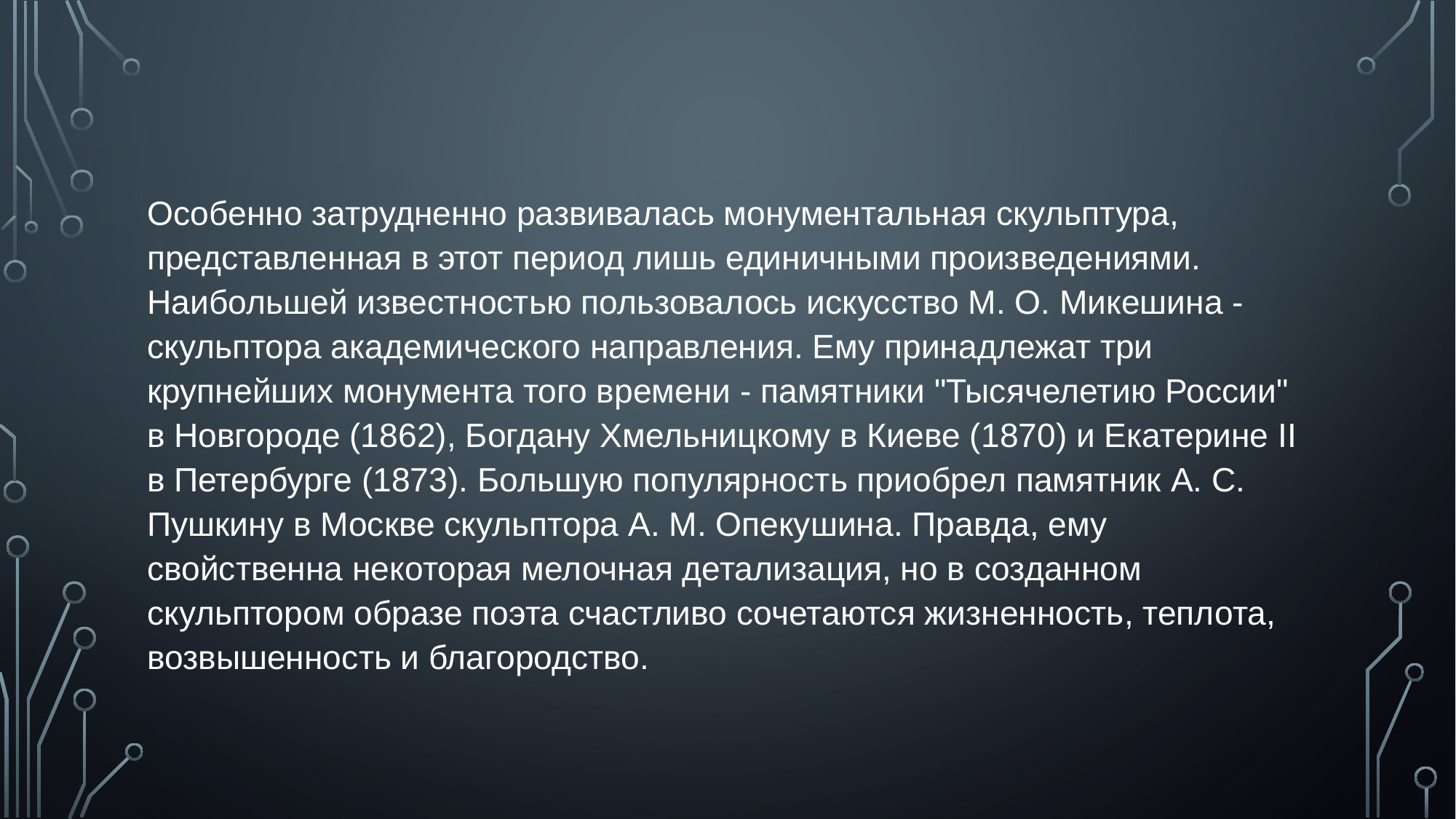

#
Особенно затрудненно развивалась монументальная скульптура, представленная в этот период лишь единичными произведениями. Наибольшей известностью пользовалось искусство М. О. Микешина - скульптора академического направления. Ему принадлежат три крупнейших монумента того времени - памятники "Тысячелетию России" в Новгороде (1862), Богдану Хмельницкому в Киеве (1870) и Екатерине II в Петербурге (1873). Большую популярность приобрел памятник А. С. Пушкину в Москве скульптора А. М. Опекушина. Правда, ему свойственна некоторая мелочная детализация, но в созданном скульптором образе поэта счастливо сочетаются жизненность, теплота, возвышенность и благородство.